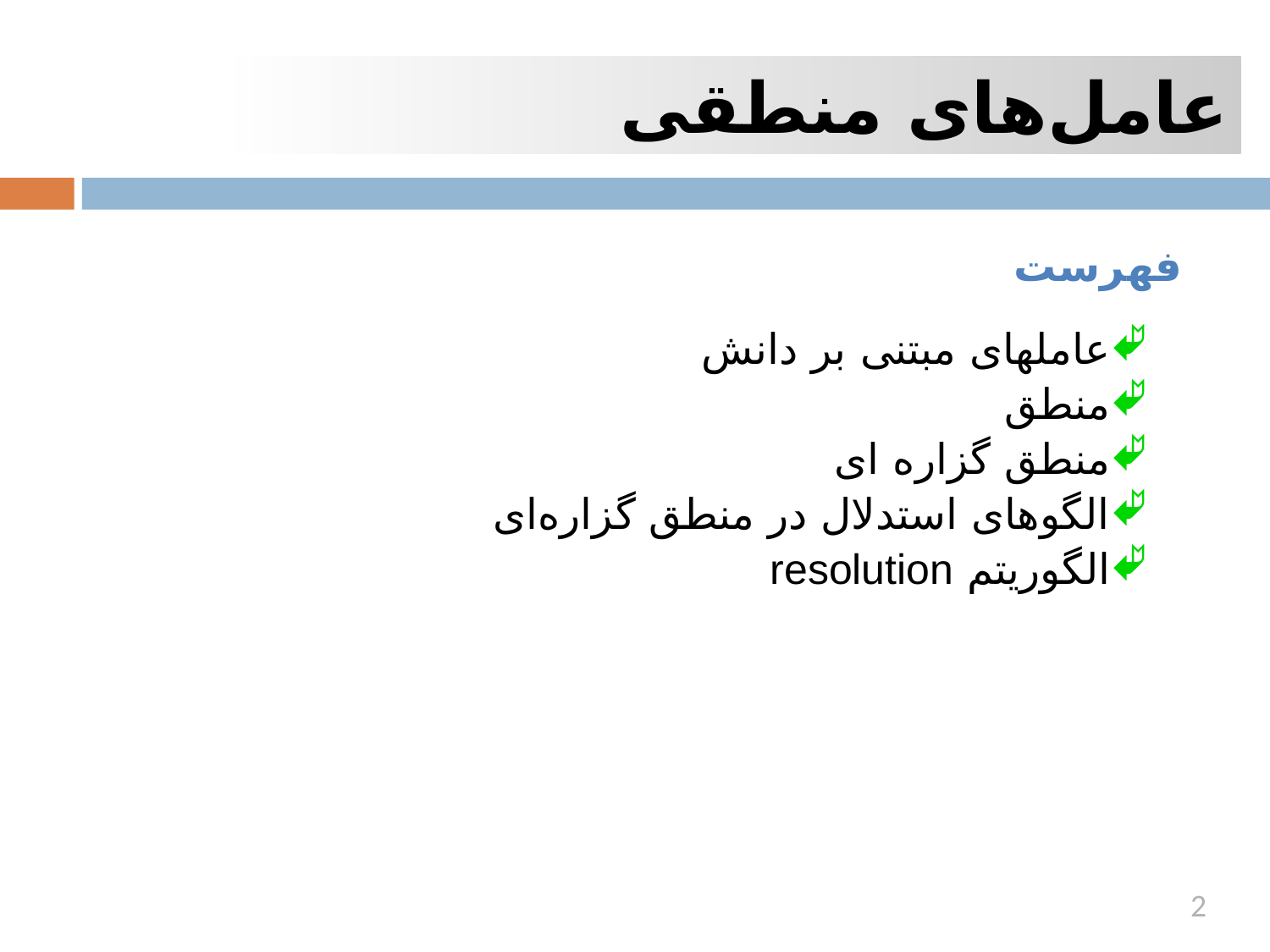

عامل‌های منطقی
فهرست
عاملهای مبتنی بر دانش
منطق
منطق گزاره ای
الگوهای استدلال در منطق گزاره‌ای
الگوريتم resolution

2